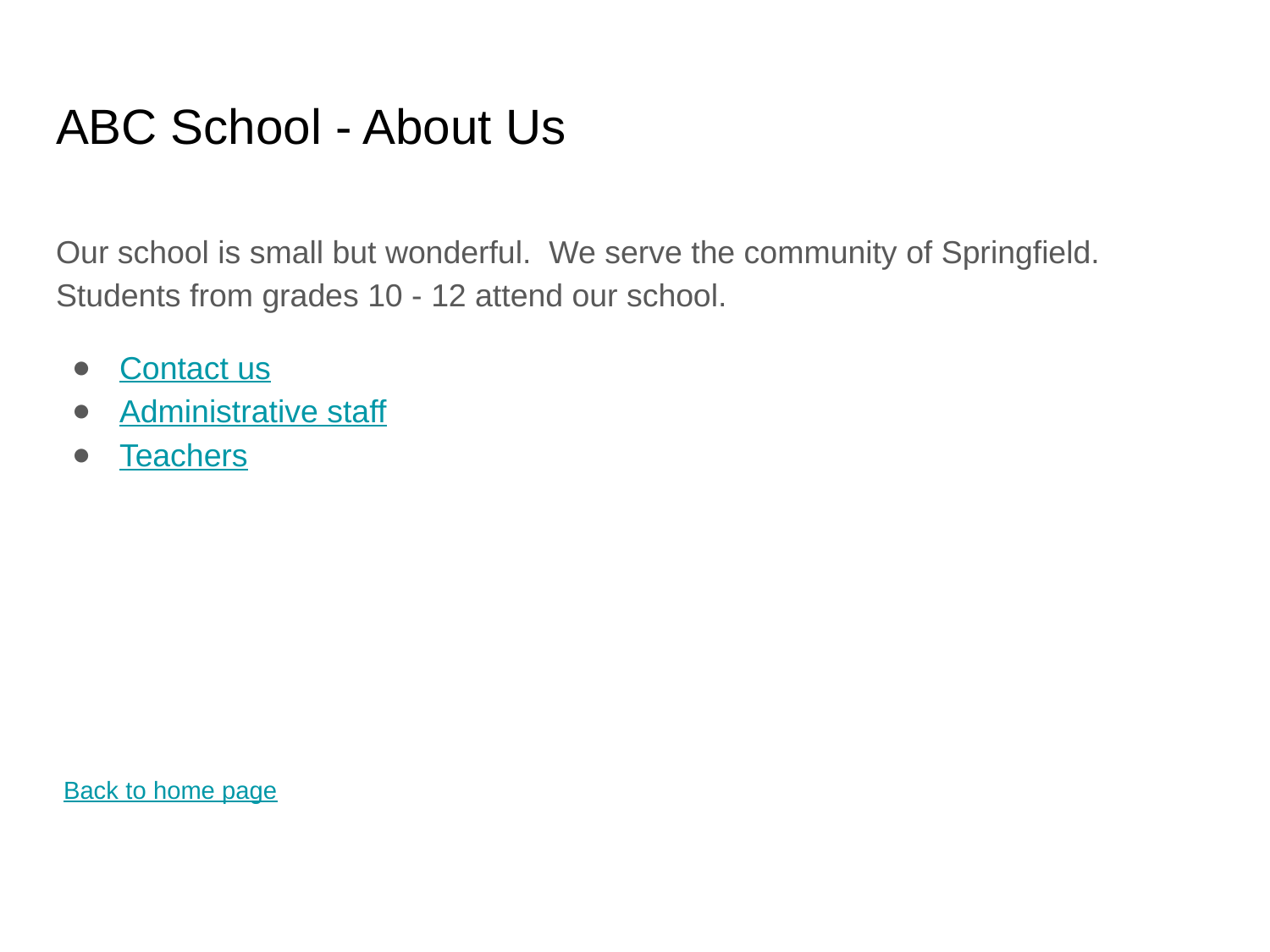

# ABC School - About Us
Our school is small but wonderful.  We serve the community of Springfield.  Students from grades 10 - 12 attend our school.
Contact us
Administrative staff
Teachers
Back to home page